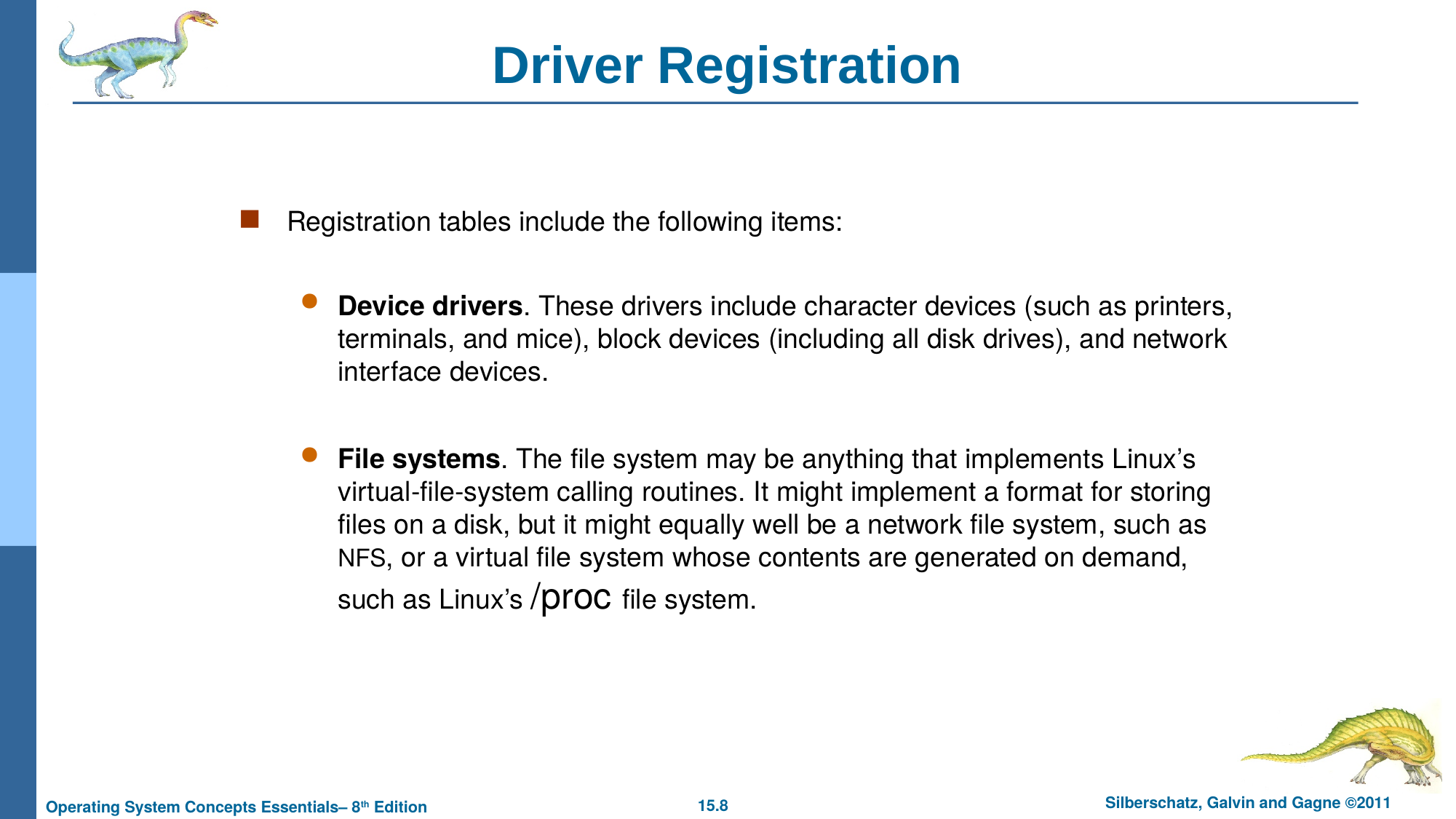

# Driver Registration

Registration tables include the following items:

Device drivers. These drivers include character devices (such as printers, terminals, and mice), block devices (including all disk drives), and network interface devices.

File systems. The file system may be anything that implements Linux’s virtual-file-system calling routines. It might implement a format for storing files on a disk, but it might equally well be a network file system, such as NFS, or a virtual file system whose contents are generated on demand, such as Linux’s /proc file system.